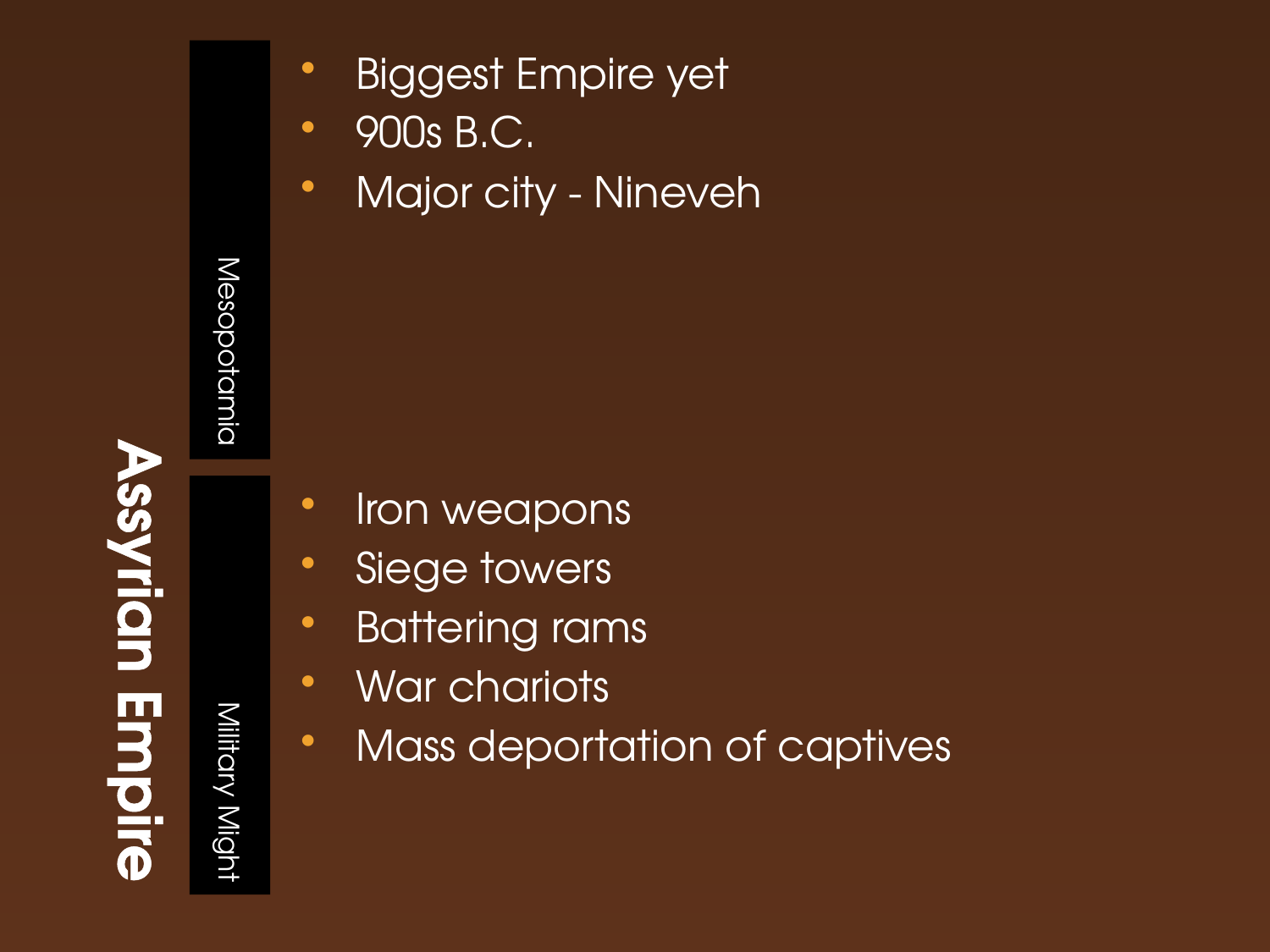

# Assyrian Empire
Mesopotamia
Biggest Empire yet
900s B.C.
Major city - Nineveh
Military Might
Iron weapons
Siege towers
Battering rams
War chariots
Mass deportation of captives